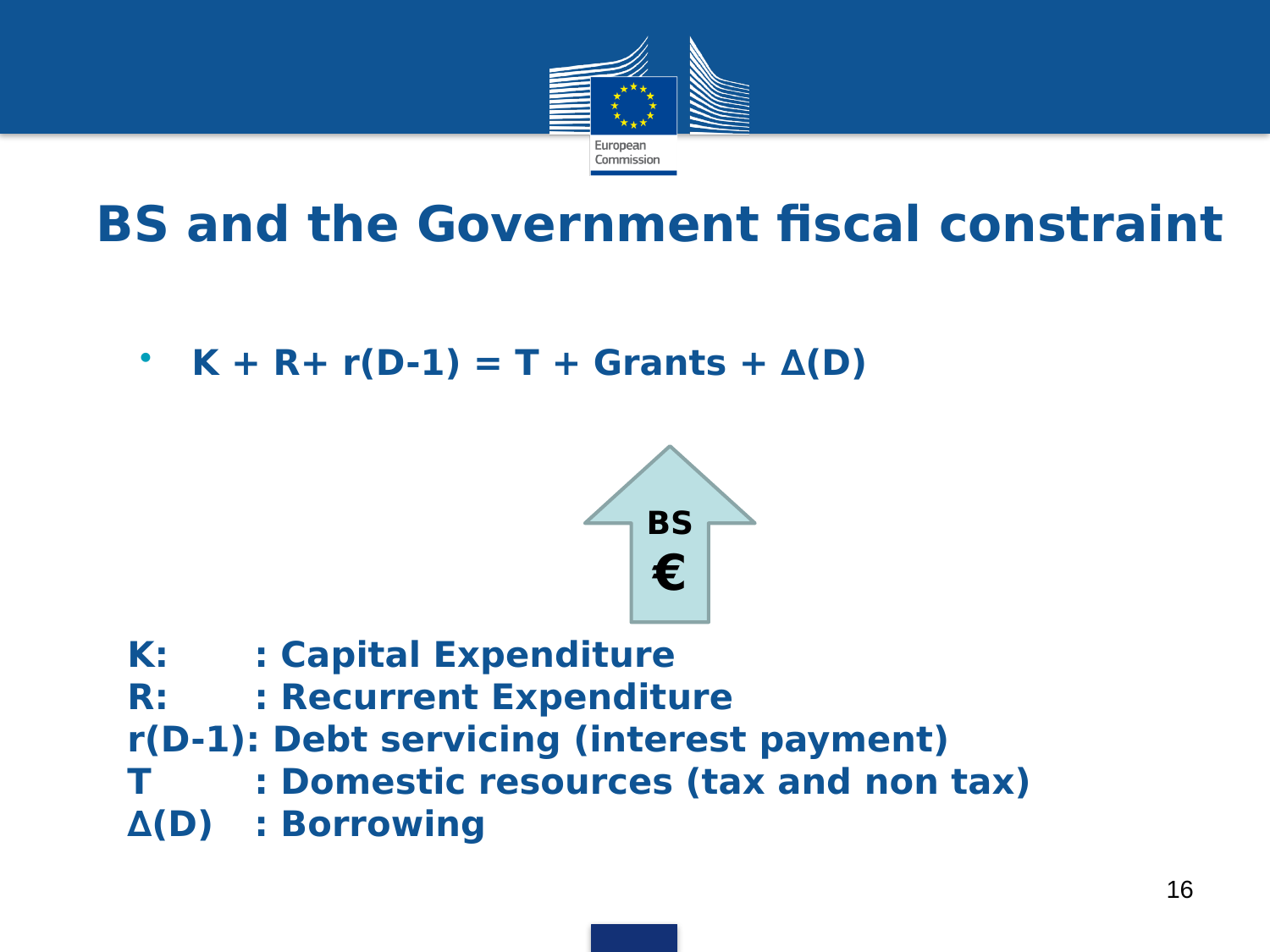

# BS and the Government fiscal constraint

 K + R+ r(D-1) = T + Grants + ∆(D)
BS €
K: 	: Capital Expenditure
R: 	: Recurrent Expenditure
r(D-1): Debt servicing (interest payment)
T	: Domestic resources (tax and non tax)
∆(D)	: Borrowing

16